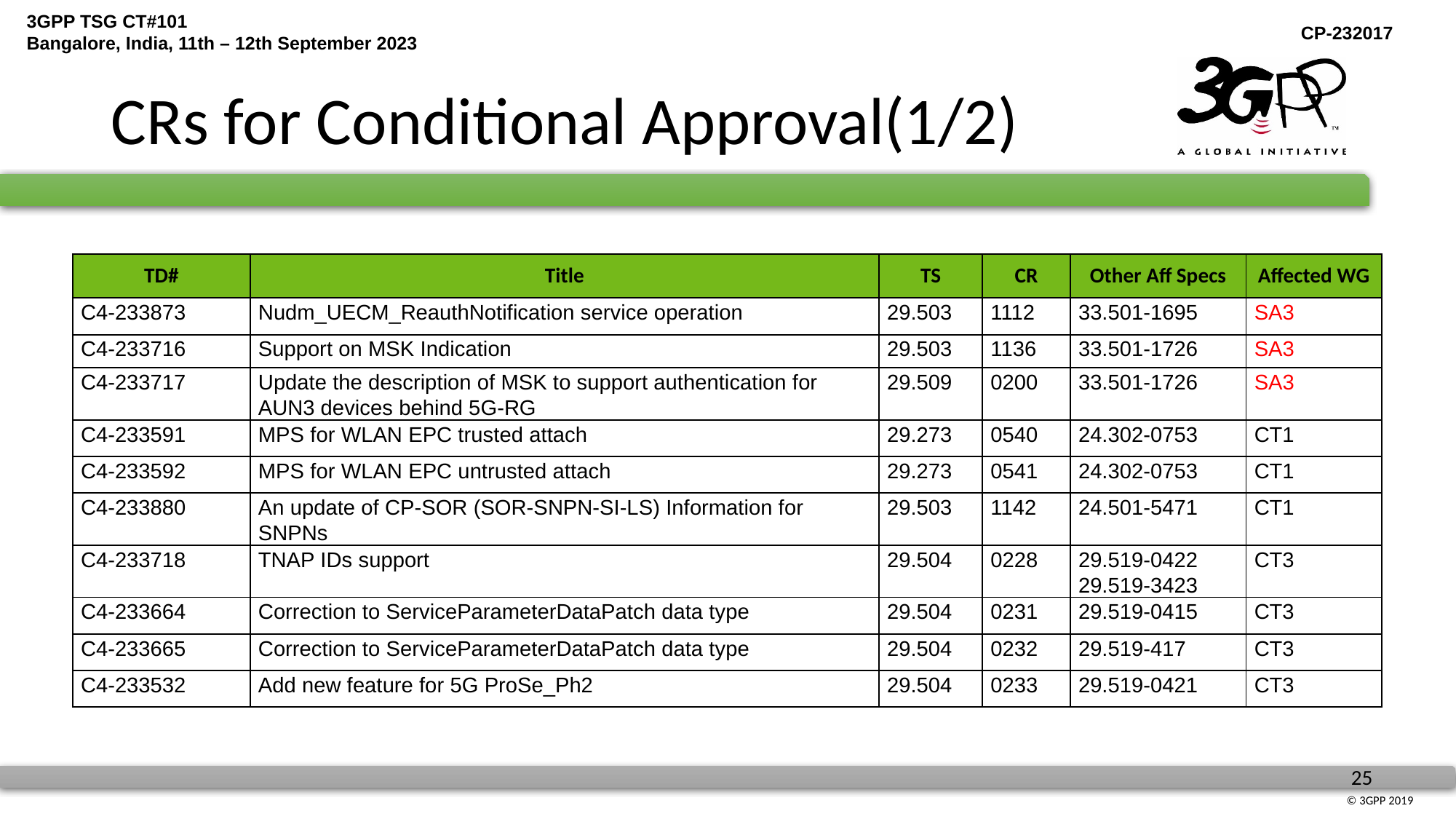

# CRs for Conditional Approval(1/2)
| TD# | Title | TS | CR | Other Aff Specs | Affected WG |
| --- | --- | --- | --- | --- | --- |
| C4-233873 | Nudm\_UECM\_ReauthNotification service operation | 29.503 | 1112 | 33.501-1695 | SA3 |
| C4-233716 | Support on MSK Indication | 29.503 | 1136 | 33.501-1726 | SA3 |
| C4-233717 | Update the description of MSK to support authentication for AUN3 devices behind 5G-RG | 29.509 | 0200 | 33.501-1726 | SA3 |
| C4-233591 | MPS for WLAN EPC trusted attach | 29.273 | 0540 | 24.302-0753 | CT1 |
| C4-233592 | MPS for WLAN EPC untrusted attach | 29.273 | 0541 | 24.302-0753 | CT1 |
| C4-233880 | An update of CP-SOR (SOR-SNPN-SI-LS) Information for SNPNs | 29.503 | 1142 | 24.501-5471 | CT1 |
| C4-233718 | TNAP IDs support | 29.504 | 0228 | 29.519-0422 29.519-3423 | CT3 |
| C4-233664 | Correction to ServiceParameterDataPatch data type | 29.504 | 0231 | 29.519-0415 | CT3 |
| C4-233665 | Correction to ServiceParameterDataPatch data type | 29.504 | 0232 | 29.519-417 | CT3 |
| C4-233532 | Add new feature for 5G ProSe\_Ph2 | 29.504 | 0233 | 29.519-0421 | CT3 |